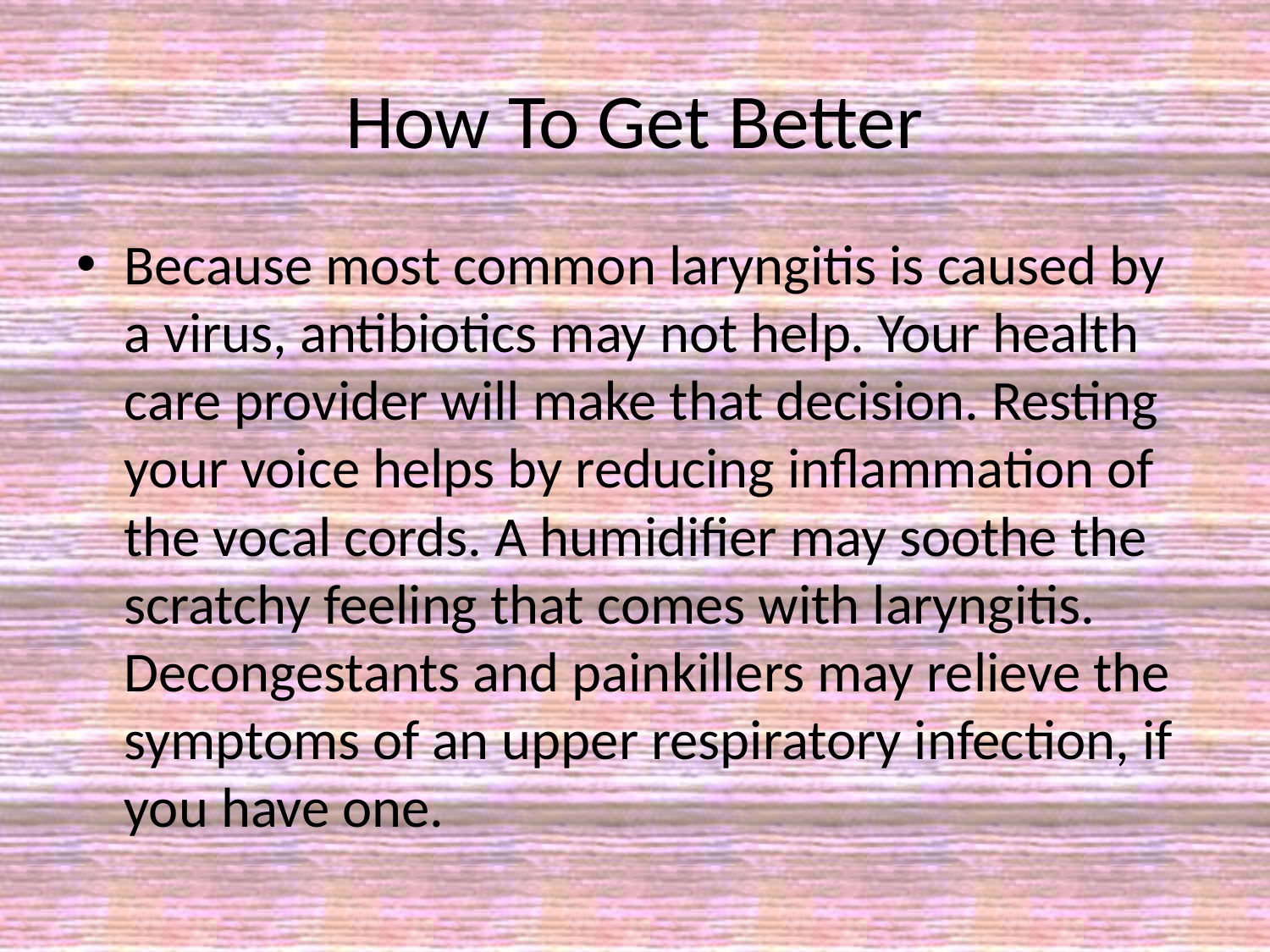

# How To Get Better
Because most common laryngitis is caused by a virus, antibiotics may not help. Your health care provider will make that decision. Resting your voice helps by reducing inflammation of the vocal cords. A humidifier may soothe the scratchy feeling that comes with laryngitis. Decongestants and painkillers may relieve the symptoms of an upper respiratory infection, if you have one.